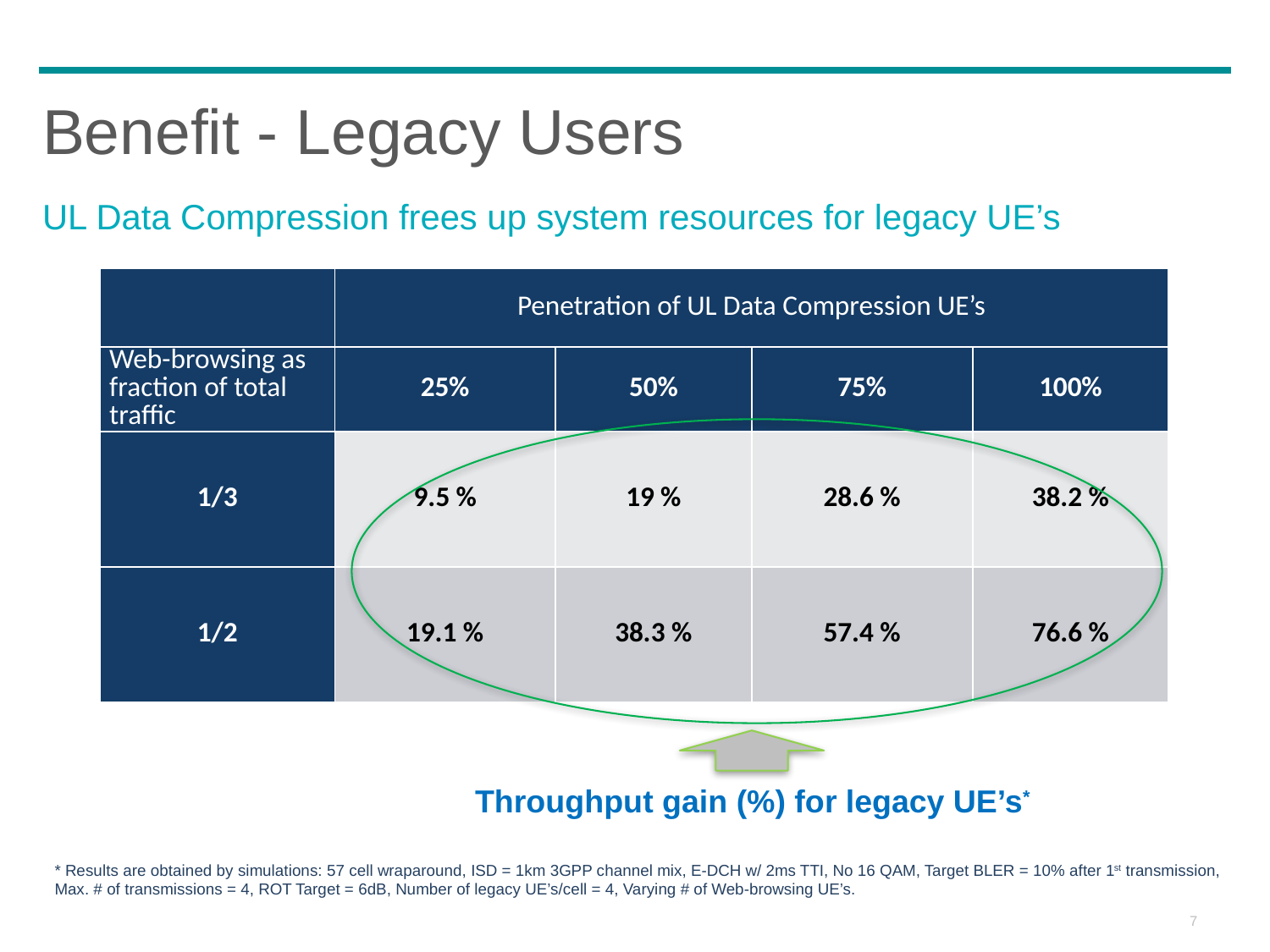

# Benefit - Legacy Users
UL Data Compression frees up system resources for legacy UE’s
|  | Penetration of UL Data Compression UE’s |  |  |  |
| --- | --- | --- | --- | --- |
| Web-browsing as fraction of total traffic | 25% | 50% | 75% | 100% |
| 1/3 | 9.5 % | 19 % | 28.6 % | 38.2 % |
| 1/2 | 19.1 % | 38.3 % | 57.4 % | 76.6 % |

Throughput gain (%) for legacy UE’s*
* Results are obtained by simulations: 57 cell wraparound, ISD = 1km 3GPP channel mix, E-DCH w/ 2ms TTI, No 16 QAM, Target BLER = 10% after 1st transmission, Max. # of transmissions = 4, ROT Target = 6dB, Number of legacy UE’s/cell = 4, Varying # of Web-browsing UE’s.